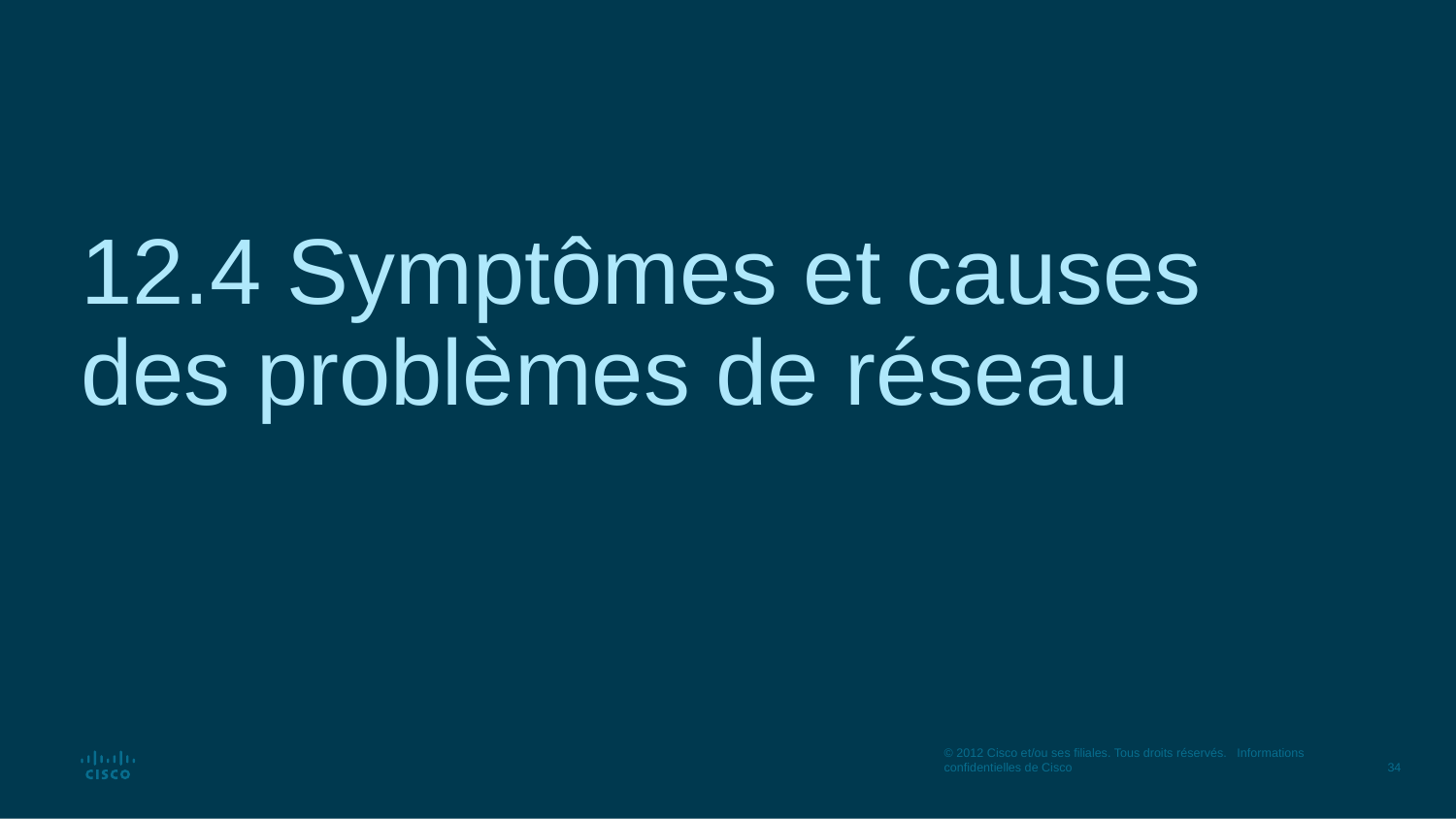

# 12.4 Symptômes et causes des problèmes de réseau